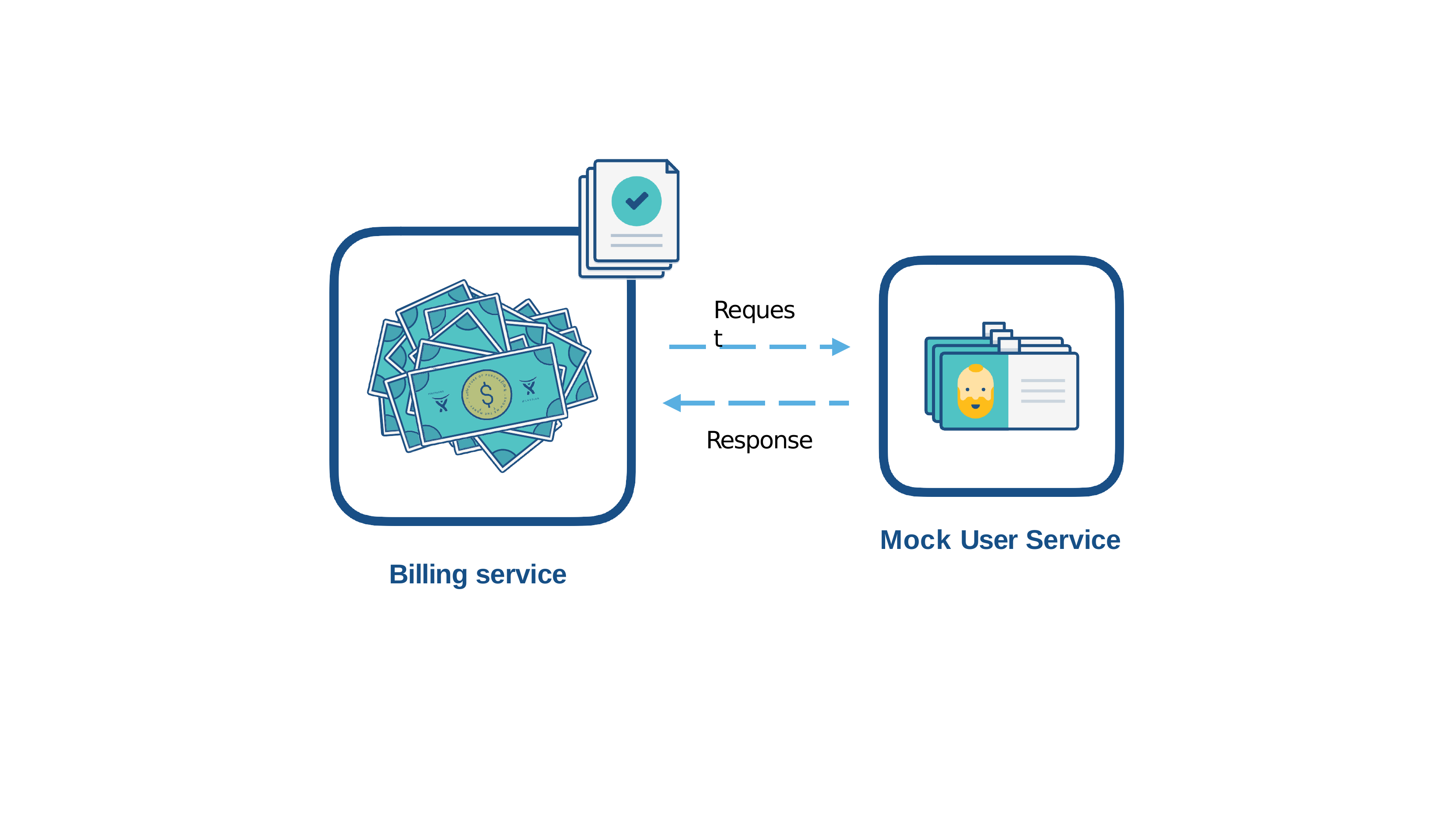

Request

PURCHASING

PURCHASING

F
A
O
T

L

E

A

R

S
U

S

L
A
T
S
T
A
I
S

I
F

A
U
A

PURCHASING

O

N

F
N

E

U
S
R
S
I
T

E
A
P

A
U
R
E

L
N
P
O
F
T

U
F

U

A

P
H
E

U

R
U

H
A

T

T
F

R

R
T
T
C

O
U

PURCHASING
L
C
C
~

~
T
L
H
F

A
N
O

A

E
A
A
I
F
P
S
I
H
U
S
H
N
S
S
O

A
G
D
R

S
A
D
R
I

S
H
~
E

A

C
A
E
A
A
C

F

E
O

S
G
U
S
O
L
R
A
R
H
OFF - SITE 20 1 6
H

R
N
S
S
T
U
R

I

T
I
O
PUR CHASING
U
L
U
O
A
T
T
I
I
T
E
N
A
A
P
A
U
N
G
P
T
S

N

U
E

S

F
S
G
G
I
U
S
G
~
I
A

S
A
N
U
OFF -SITE 20 1 6
N

F

D
F
S
I
~
L
N
G

N

R
~
T
E
P
D
D
G
I
F
E

R
E
O
S
A
U
A
P
I

~
O
E
H
PURCHASING
A
G
C
G

T
L
I
A
A
~
R
G
G
S
I
S
O

F
E
R
R
U
F
N
H
S
S
A
E
T
E
E
G
S
N
L
I
~
O
C

G
H

I
I
S
D
T
E
E
O
S
S
S
D
I
R
A
I
A
S
T
H
A
A
A
N
R

P
R
D
E
F
N
E
G
U
A
H
L
S
C
A
O
R

~
F
P

N

P
E
~
T
E
T
G
C
HR
E
U
I
E
P
H

U

A
O
E
R
A
O
A
S
D
H

U
R
A
S
U
D

D
R
G
U
R
P

R
C

O
T
S
I
~
I
S
I
~
O
A
L
U
S
N
F

G
G
E
O
T
C
OFF -SITE 20 1 6
R
R

E
R
U
N
U
O
I
G
S

T
T
O
D
R

U
PURCHASING
D
E
H
N
C
T
R
C
F
U    N
G
U
I

A
O
OFF - SITE 20 1 6
U
O
U
D
F
PURCHASING

A
~
E
~
H
C
H
E
P
U
O
O   G
G
G
F
F

T
I
O
H
G
S
R
G
T
H   ~
A
S

H   E
A
O
F
T
R
PURCHASING
~
S
H
U
S
E
I
G
N

I
S
E
D
~
D
E
U
E
S
O
E
PURCHASING
D
I
O
H
I
N
R
A
OFF -SITE 20 1 6
F
E
U
F
U
T
N
A
D
I
G

T
~

T

G
E

S
H
OFF -SITE 20 1 6

E
~
I
G
R
N
G
R

E
U
I
T
T

S

E
T
~
S
N
G
~
H
F
E
AT L A S S I A N

~

S
H
D
D
~
D
G
T
H

~
A
OFF -SITE 20 1 6
I
O
E
G
E
S
O
G
LO

~

O
~
H
G
R

O
F
Y
T

G
T
U
D
R
E
G
OFF - SITE  201 6
A
W
R
E
T
E

S
E
O
UE
I
F
ER
~
E
DE
O
N
O
D
D
G
M
D
I
S

O
I
OFF -SITE 20 1 6
O
S
E
O
G
M
T
E
H
OFF - SITE 20 1 6
PURCHASING

Response

Mock User Service
Billing service